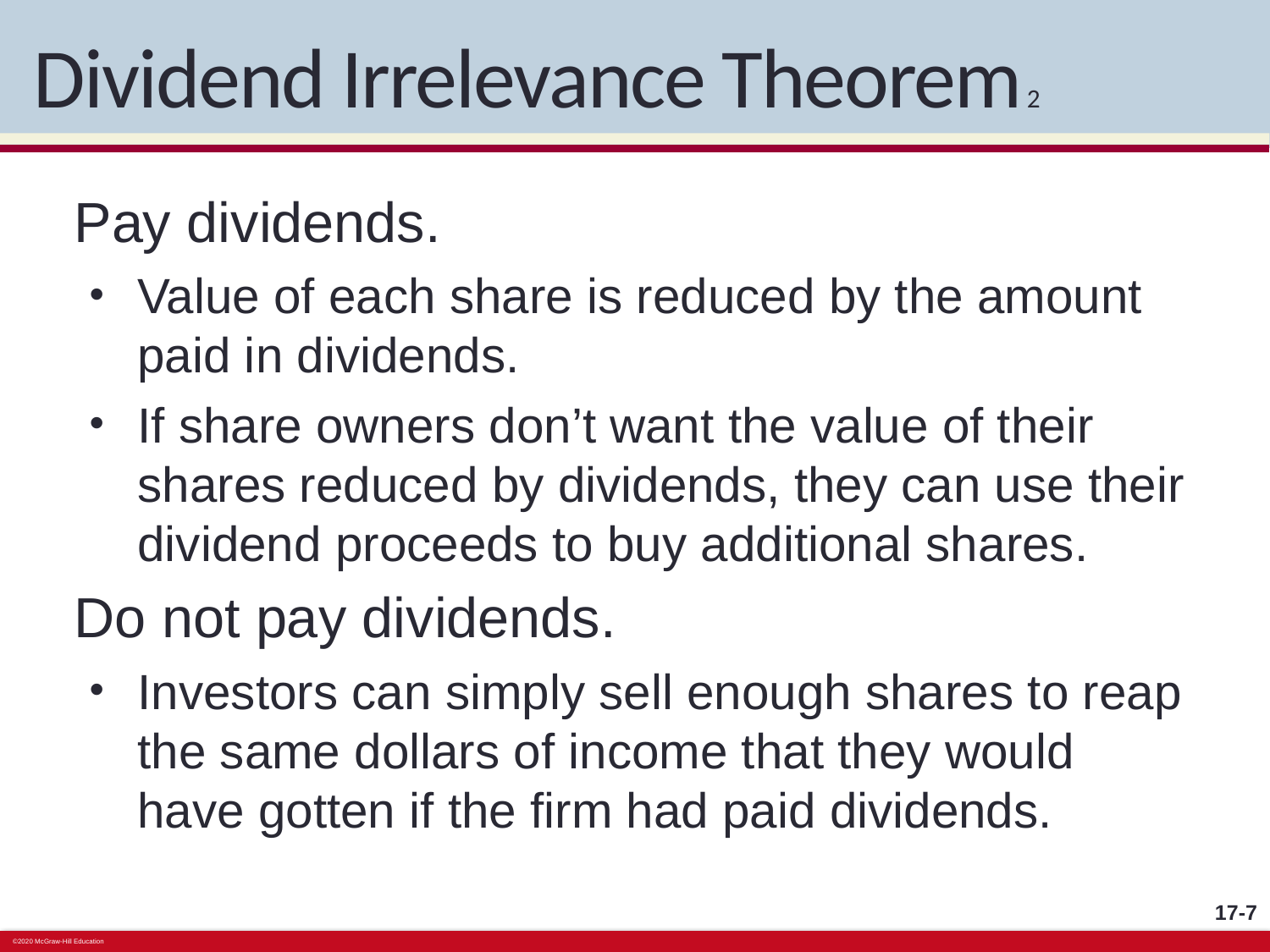

# Dividend Irrelevance Theorem 2
Pay dividends.
Value of each share is reduced by the amount paid in dividends.
If share owners don’t want the value of their shares reduced by dividends, they can use their dividend proceeds to buy additional shares.
Do not pay dividends.
Investors can simply sell enough shares to reap the same dollars of income that they would have gotten if the firm had paid dividends.